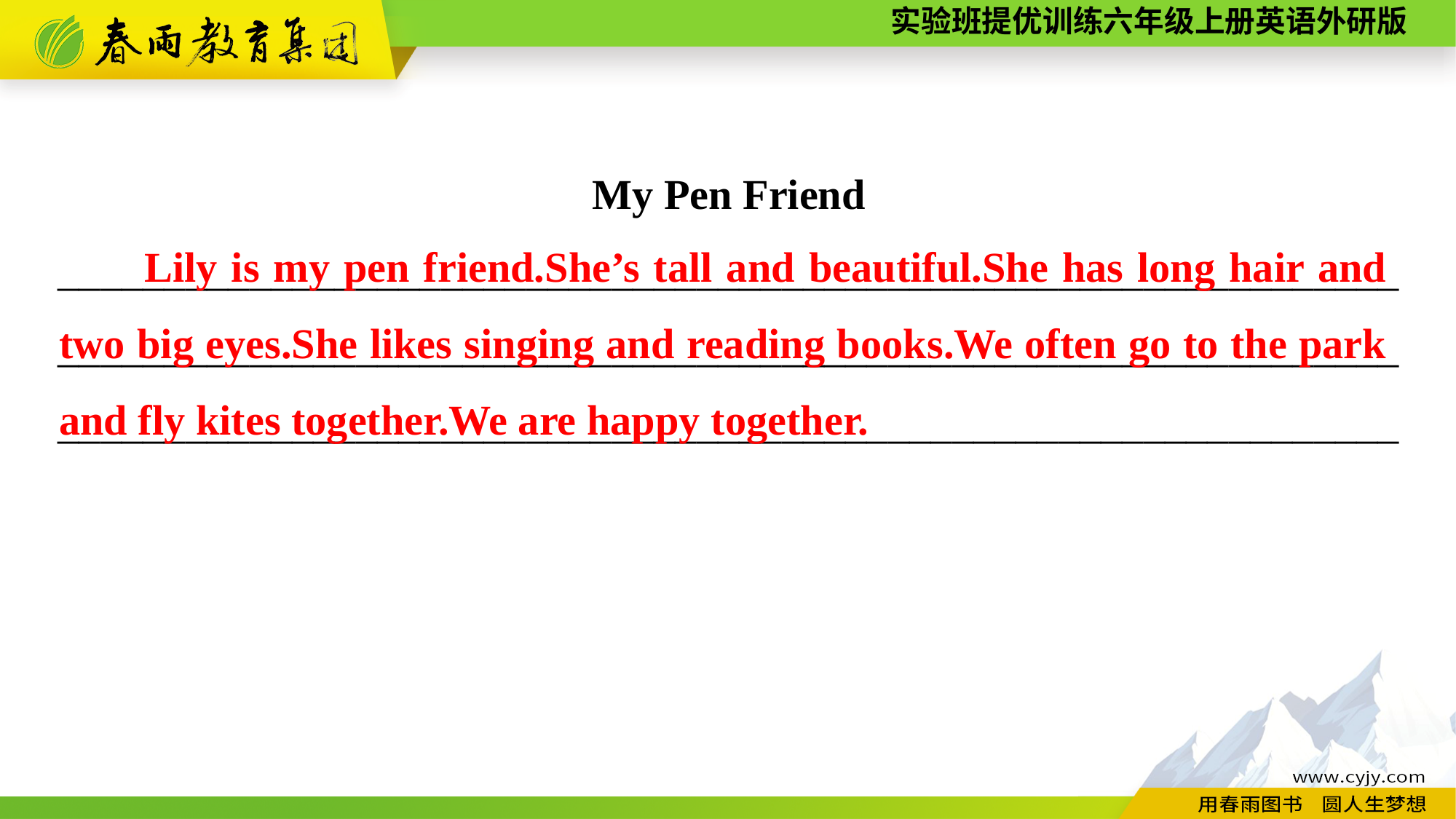

My Pen Friend
_____________________________________________________________________________________________________________________________________________________________________________________________
Lily is my pen friend.She’s tall and beautiful.She has long hair and two big eyes.She likes singing and reading books.We often go to the park and fly kites together.We are happy together.